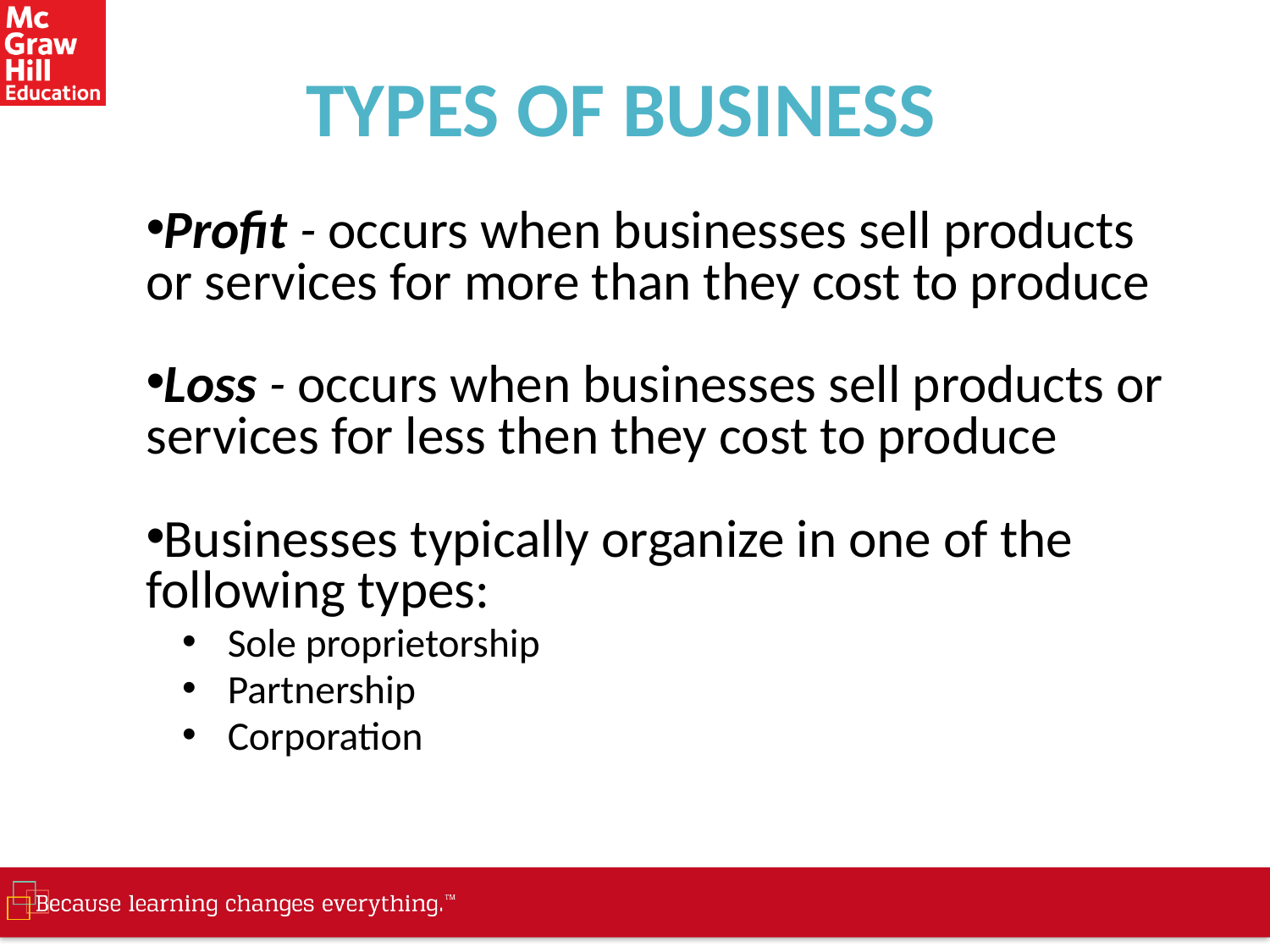

# TYPES OF BUSINESS
Profit - occurs when businesses sell products or services for more than they cost to produce

Loss - occurs when businesses sell products or services for less then they cost to produce

Businesses typically organize in one of the following types:
Sole proprietorship
Partnership
Corporation